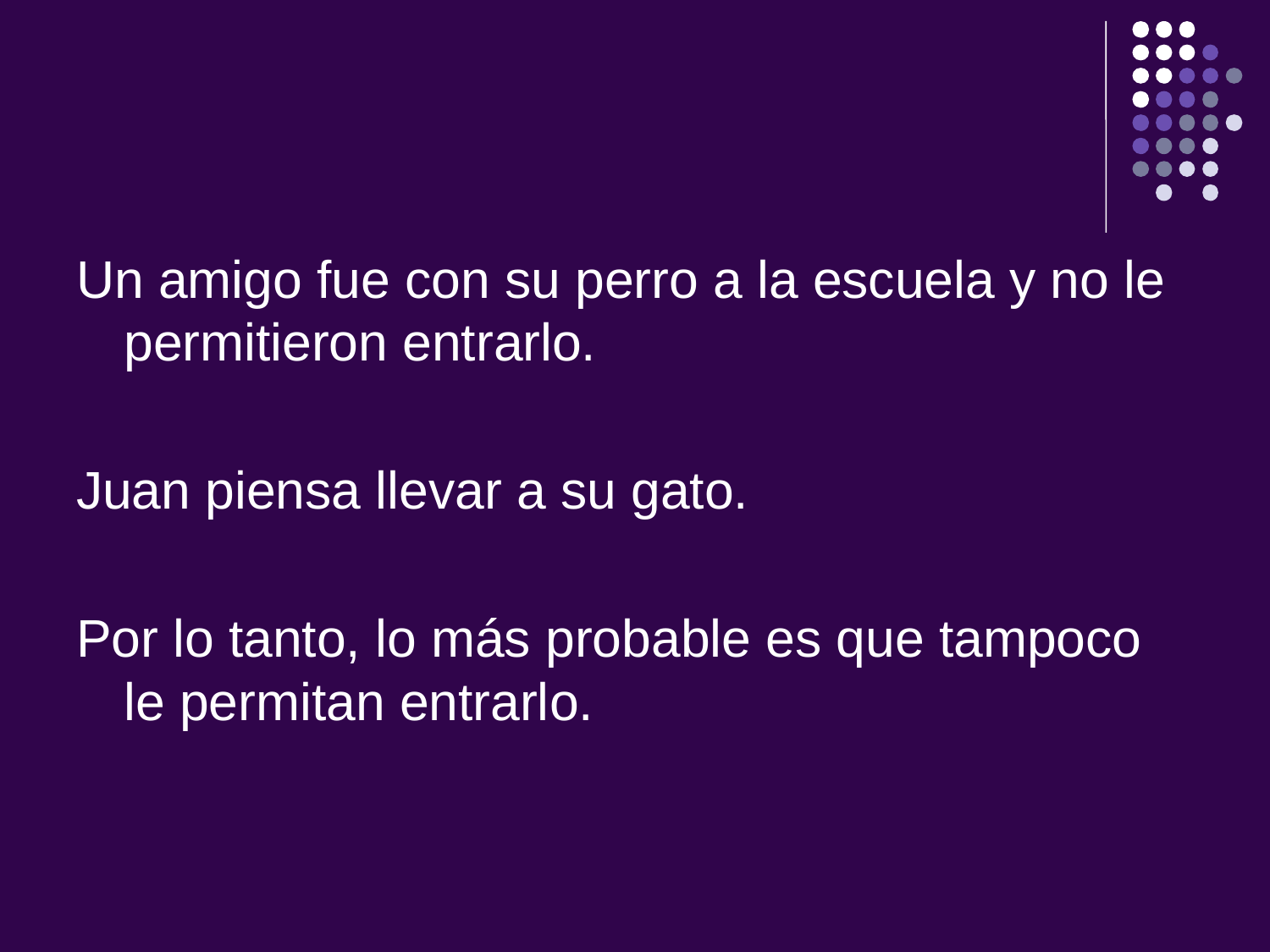

Un amigo fue con su perro a la escuela y no le permitieron entrarlo.

Juan piensa llevar a su gato.

Por lo tanto, lo más probable es que tampoco le permitan entrarlo.